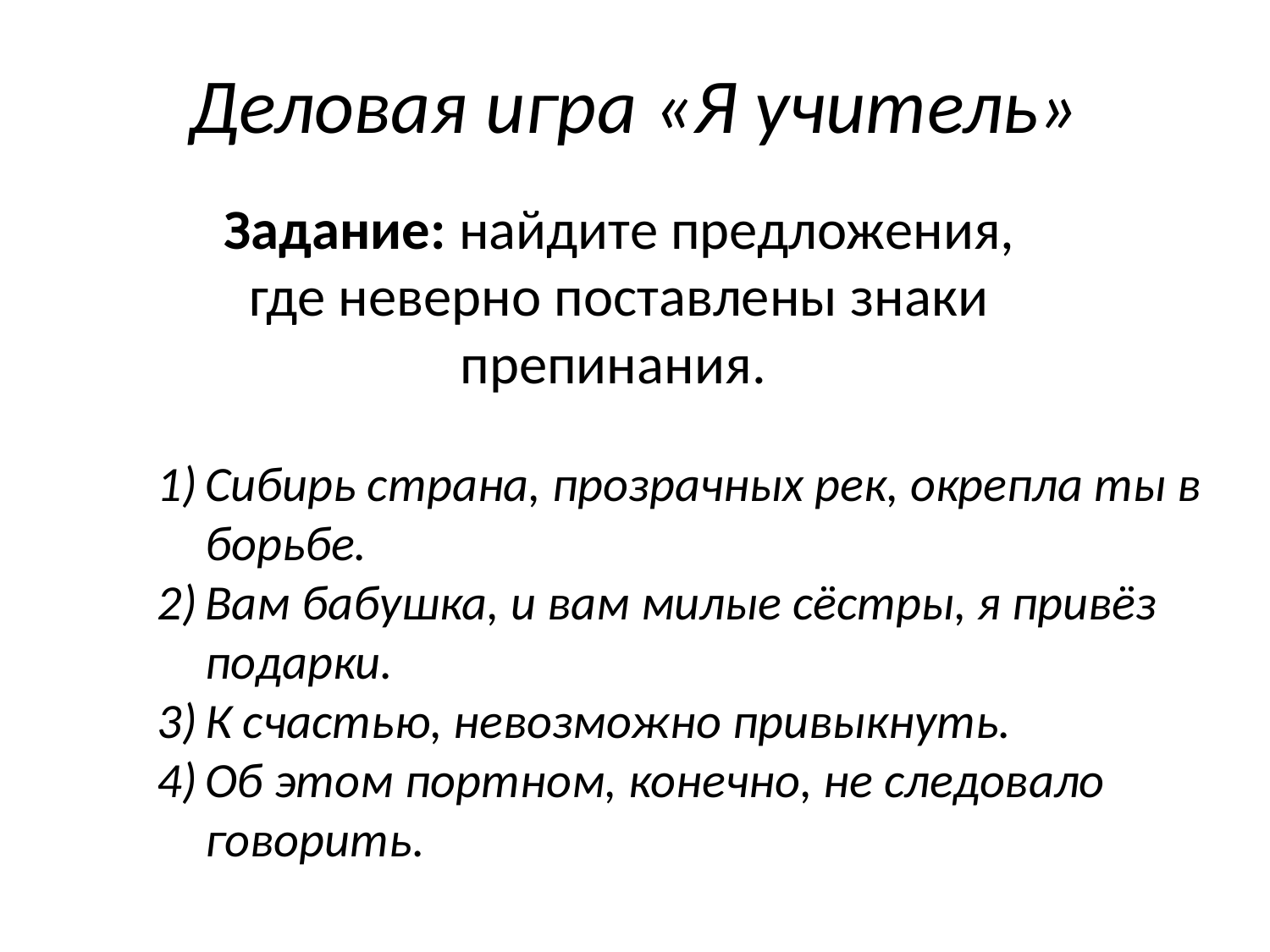

# Деловая игра «Я учитель»
Задание: найдите предложения, где неверно поставлены знаки препинания.
Сибирь страна, прозрачных рек, окрепла ты в борьбе.
Вам бабушка, и вам милые сёстры, я привёз подарки.
К счастью, невозможно привыкнуть.
Об этом портном, конечно, не следовало говорить.